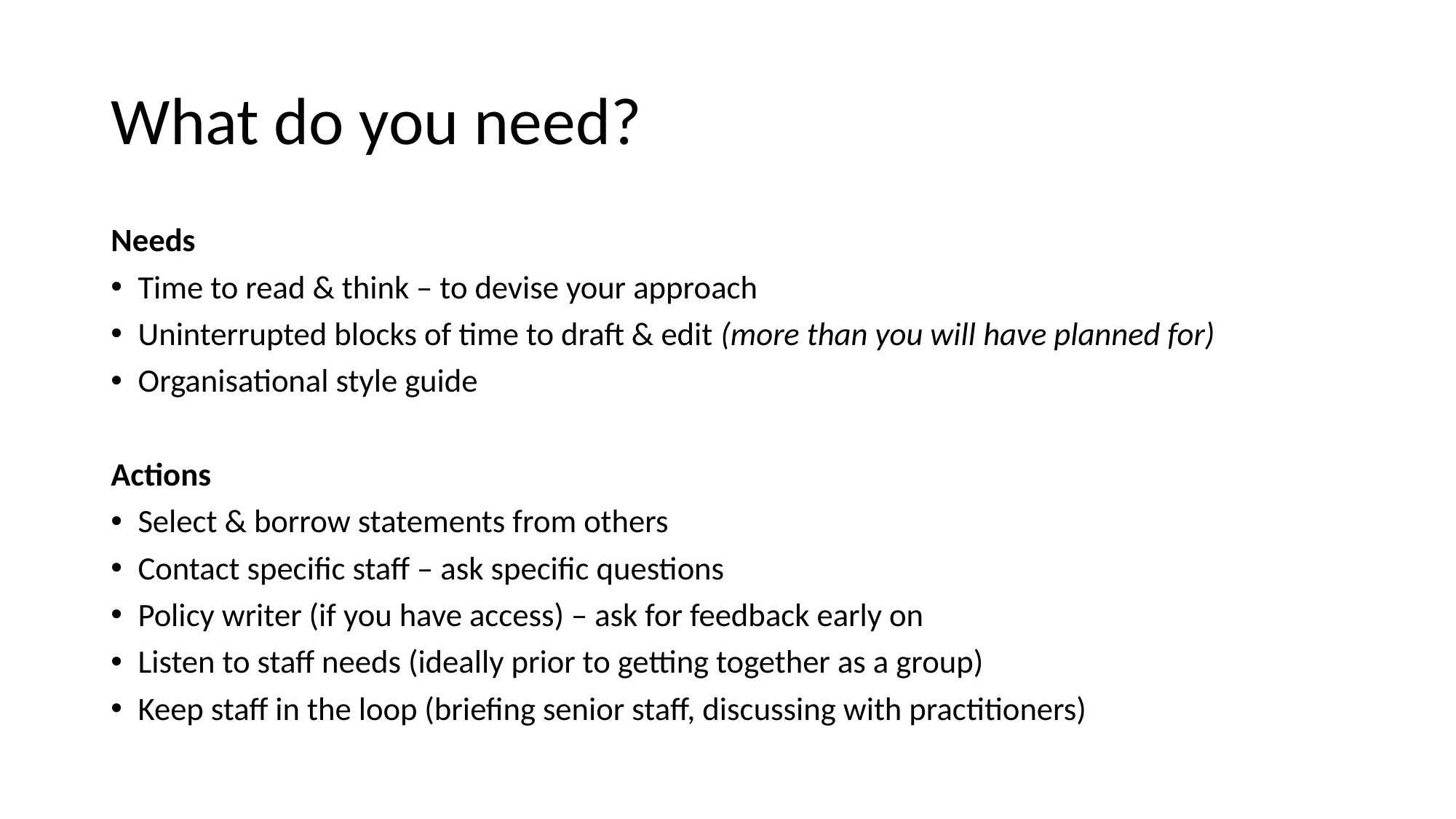

# What do you need?
Needs
Time to read & think – to devise your approach
Uninterrupted blocks of time to draft & edit (more than you will have planned for)
Organisational style guide

Actions
Select & borrow statements from others
Contact specific staff – ask specific questions
Policy writer (if you have access) – ask for feedback early on
Listen to staff needs (ideally prior to getting together as a group)
Keep staff in the loop (briefing senior staff, discussing with practitioners)